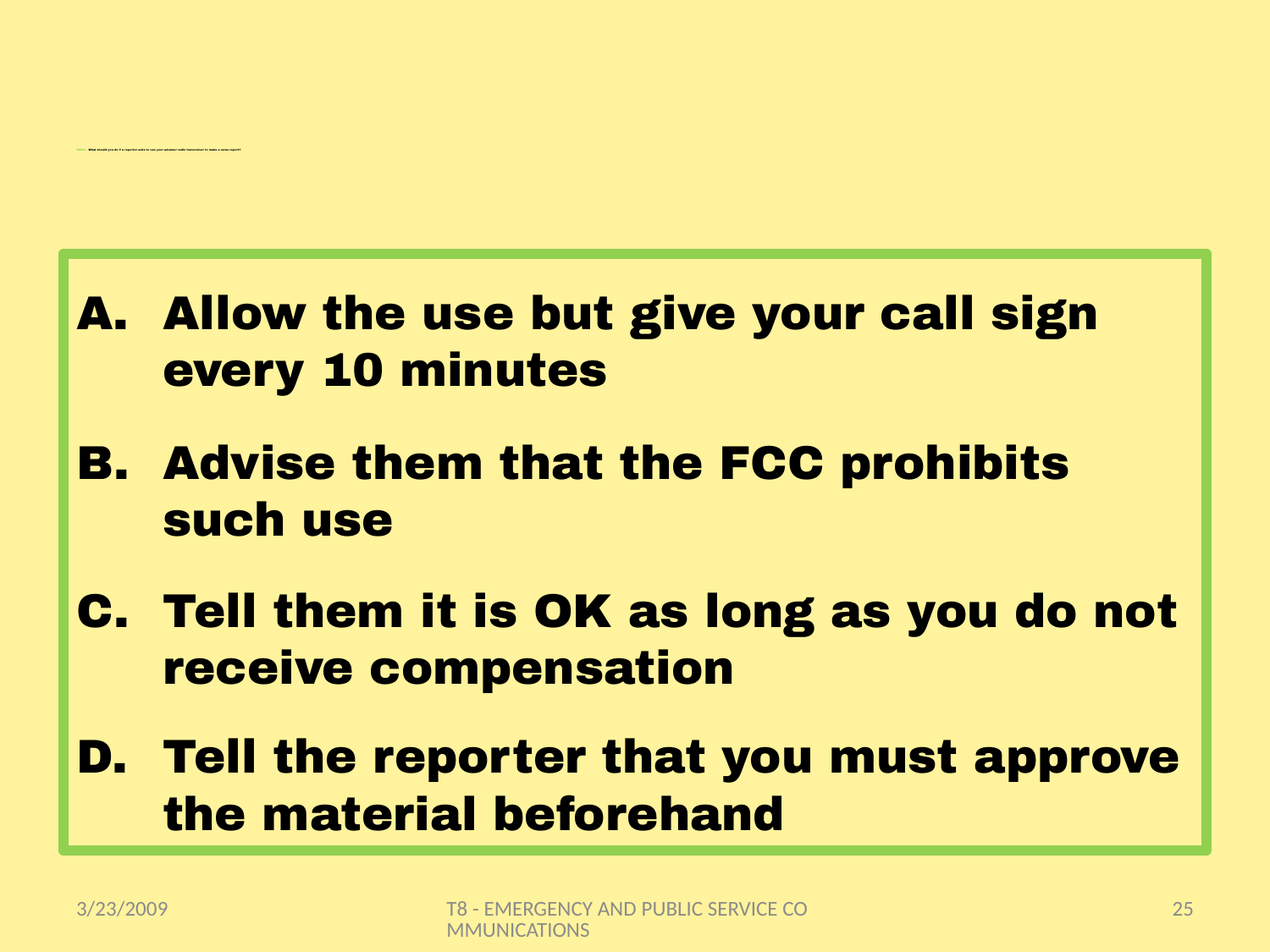

# T8B10 - What should you do if a reporter asks to use your amateur radio transceiver to make a news report?

Allow the use but give your call sign every 10 minutes

Advise them that the FCC prohibits such use

Tell them it is OK as long as you do not receive compensation

Tell the reporter that you must approve the material beforehand
3/23/2009
T8 - EMERGENCY AND PUBLIC SERVICE COMMUNICATIONS
25